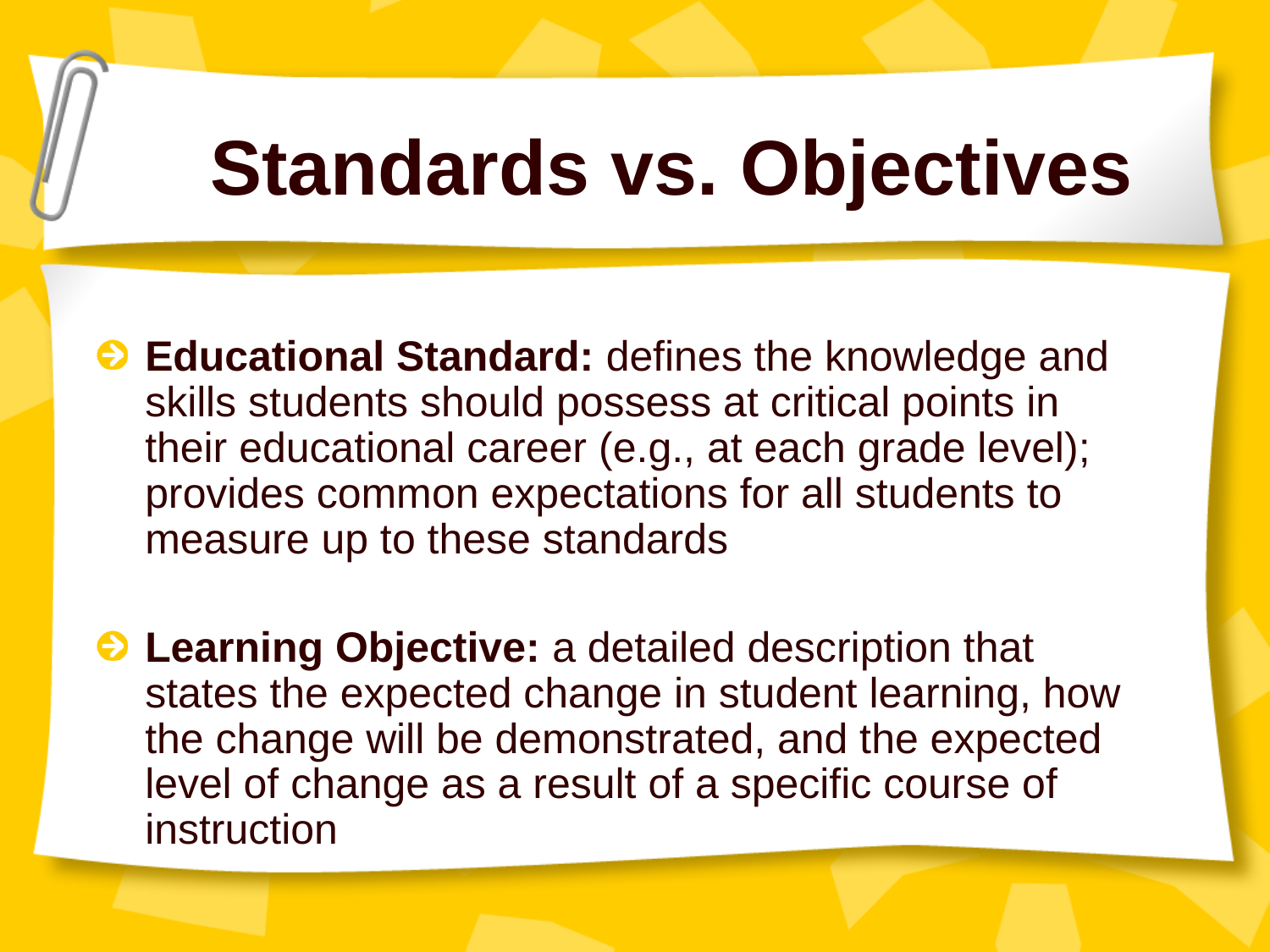

# Standards vs. Objectives
Educational Standard: defines the knowledge and skills students should possess at critical points in their educational career (e.g., at each grade level); provides common expectations for all students to measure up to these standards

Learning Objective: a detailed description that states the expected change in student learning, how the change will be demonstrated, and the expected level of change as a result of a specific course of instruction